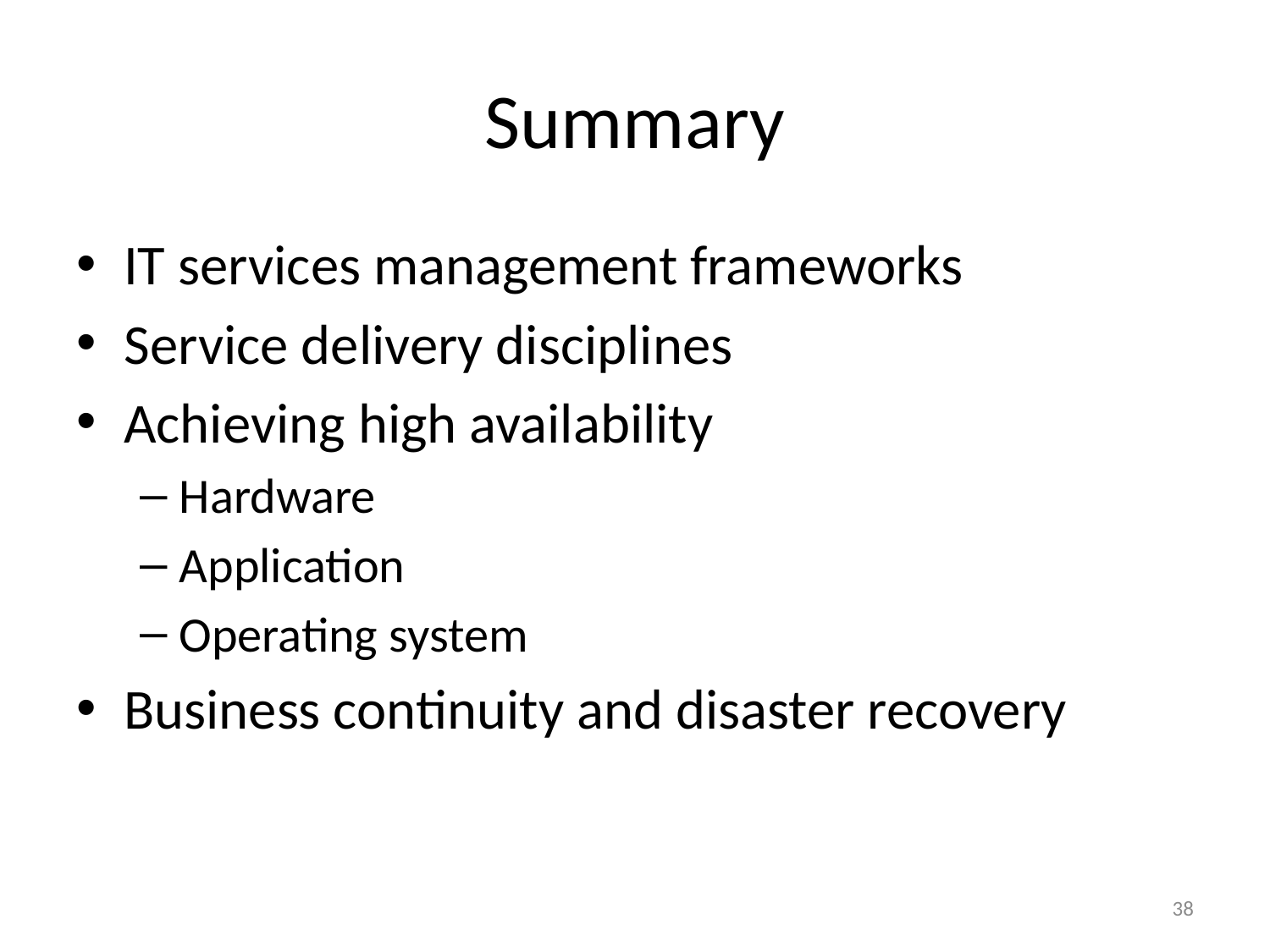

# Summary
IT services management frameworks
Service delivery disciplines
Achieving high availability
Hardware
Application
Operating system
Business continuity and disaster recovery
38